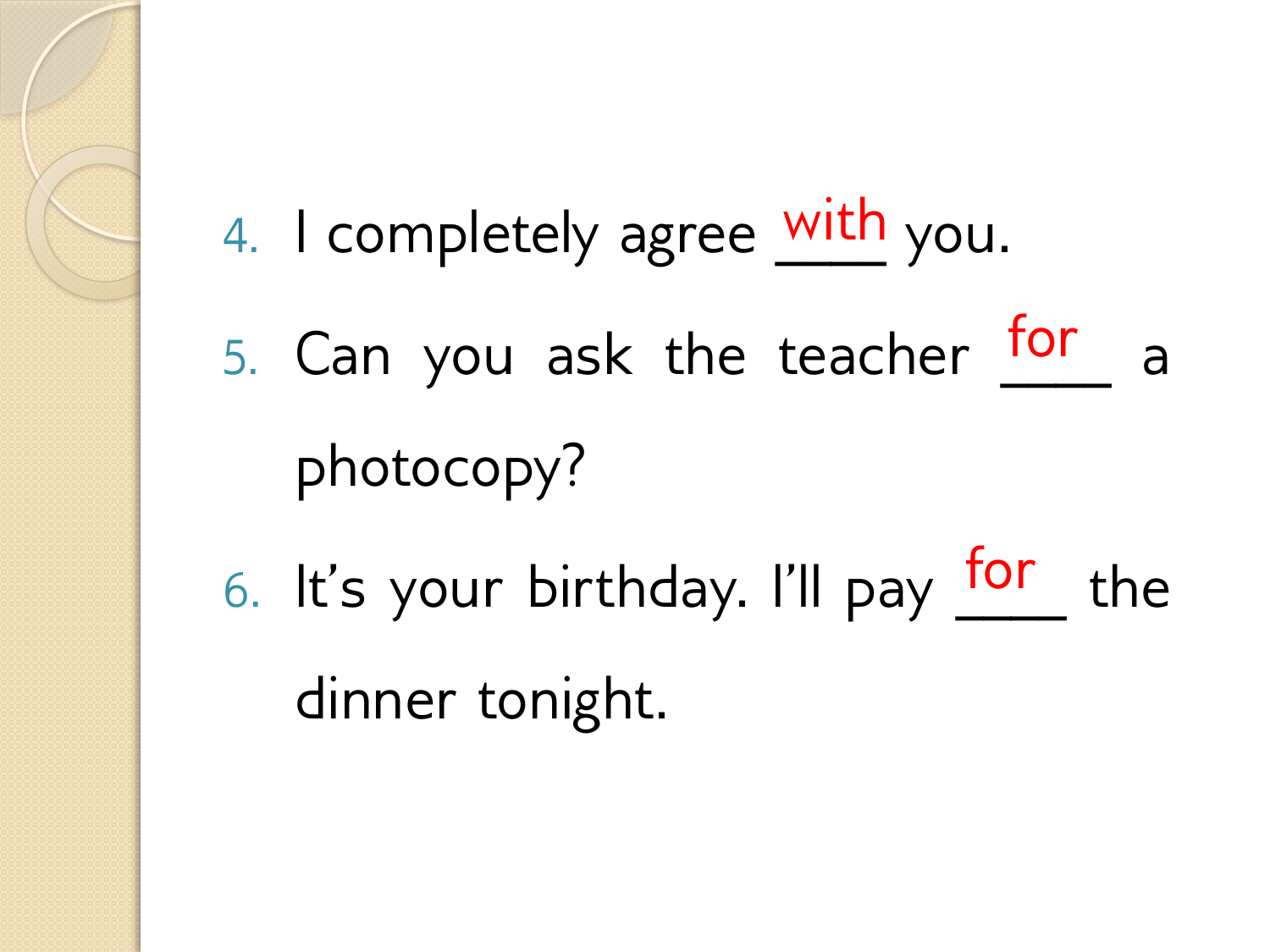

I completely agree ____ you.
Can you ask the teacher ____ a photocopy?
It’s your birthday. I’ll pay ____ the dinner tonight.

with
for
for